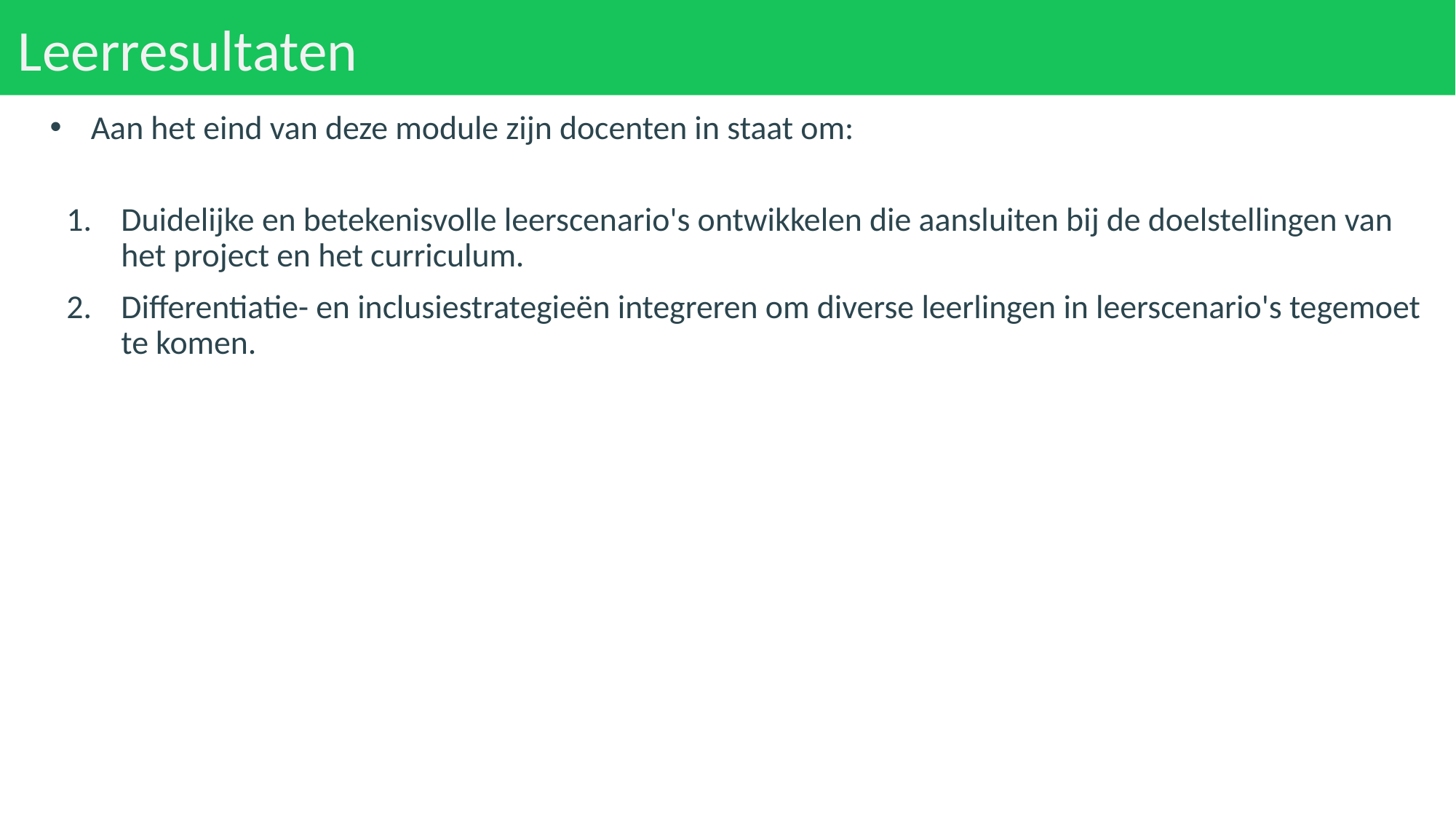

# Leerresultaten
Aan het eind van deze module zijn docenten in staat om:

Duidelijke en betekenisvolle leerscenario's ontwikkelen die aansluiten bij de doelstellingen van het project en het curriculum.
Differentiatie- en inclusiestrategieën integreren om diverse leerlingen in leerscenario's tegemoet te komen.